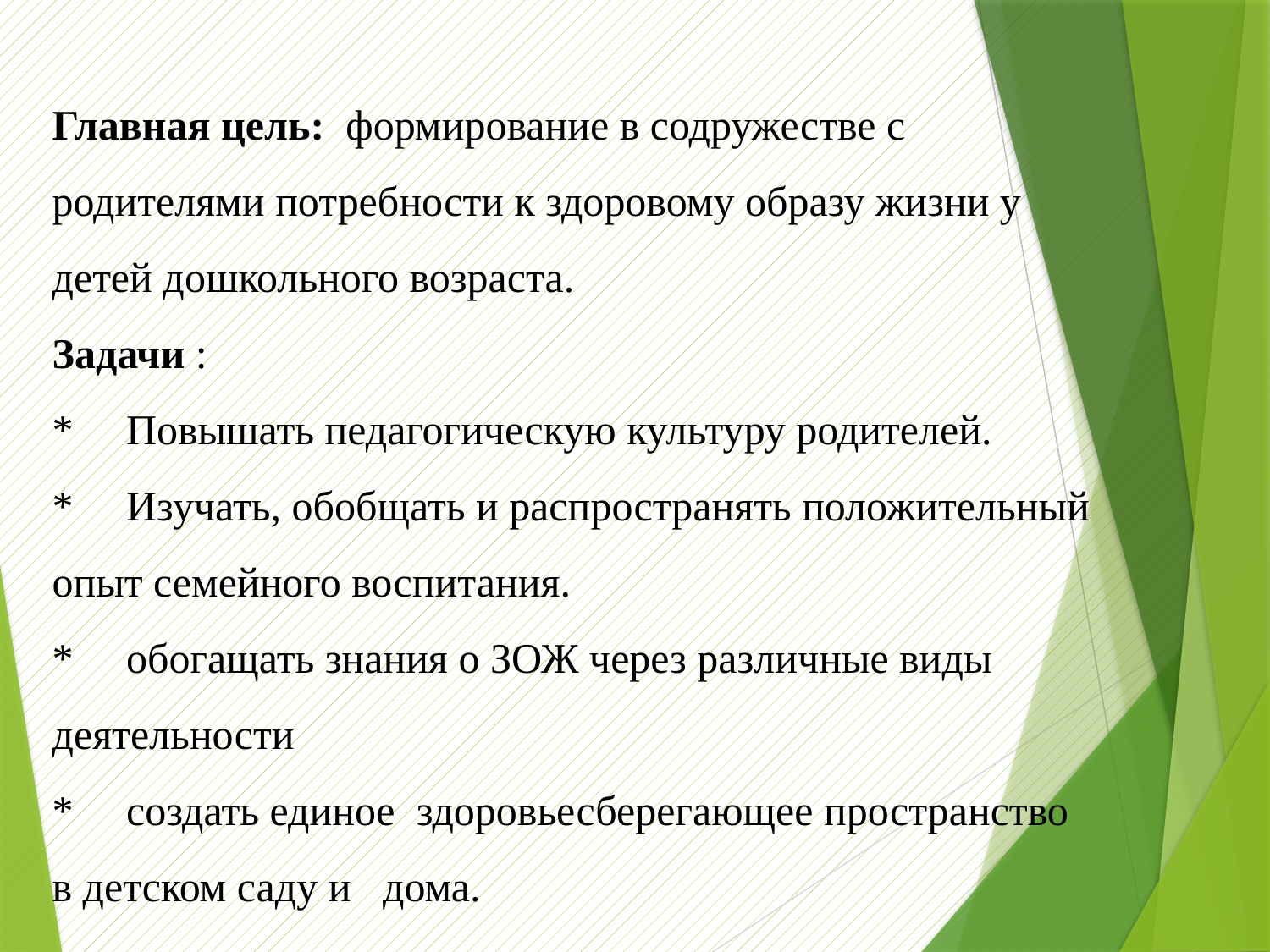

Главная цель:  формирование в содружестве с родителями потребности к здоровому образу жизни у детей дошкольного возраста.
Задачи :
*     Повышать педагогическую культуру родителей.
*     Изучать, обобщать и распространять положительный опыт семейного воспитания.
*     обогащать знания о ЗОЖ через различные виды деятельности
*     создать единое  здоровьесберегающее пространство в детском саду и   дома.